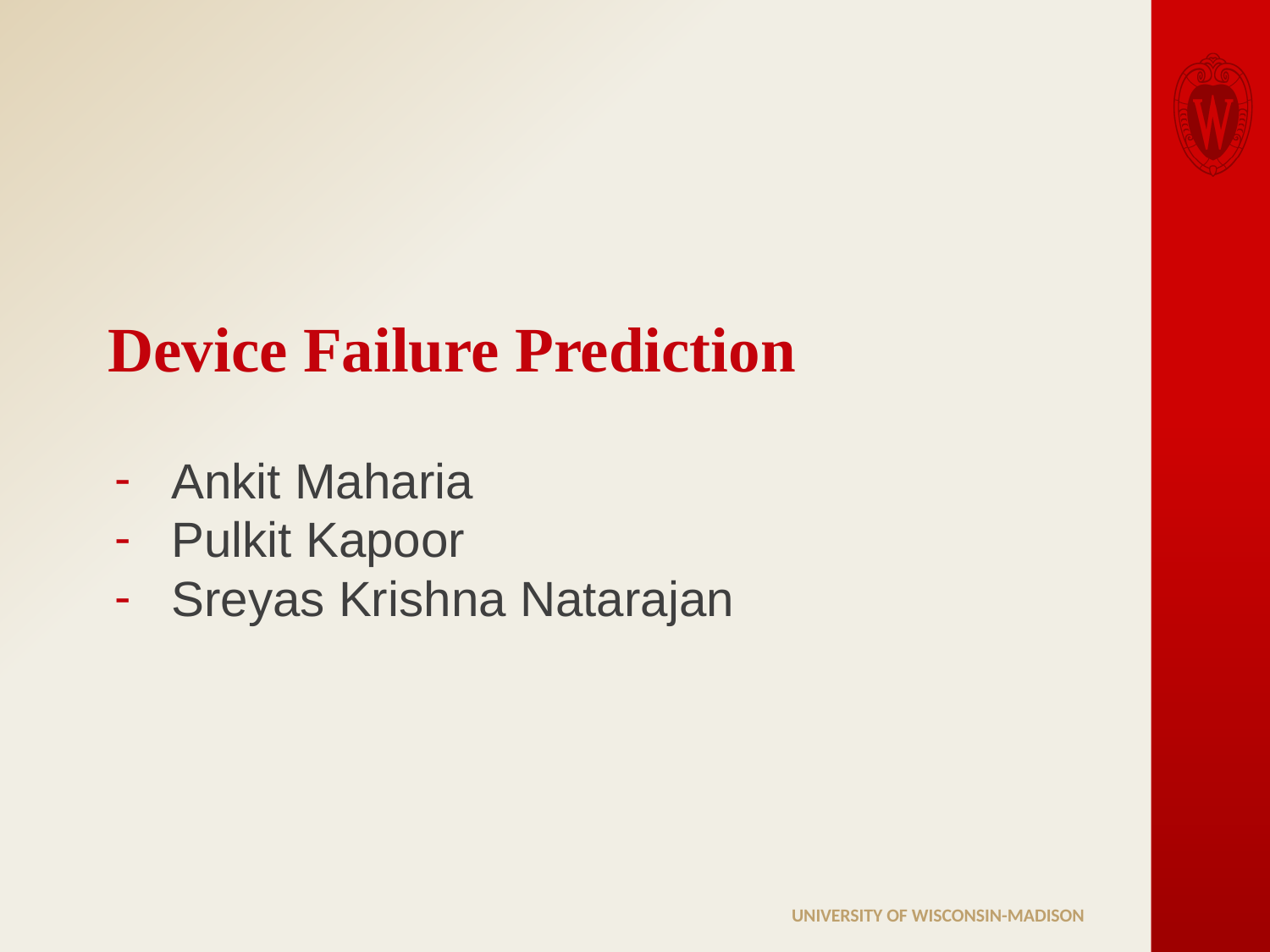

# Device Failure Prediction
Ankit Maharia
Pulkit Kapoor
Sreyas Krishna Natarajan